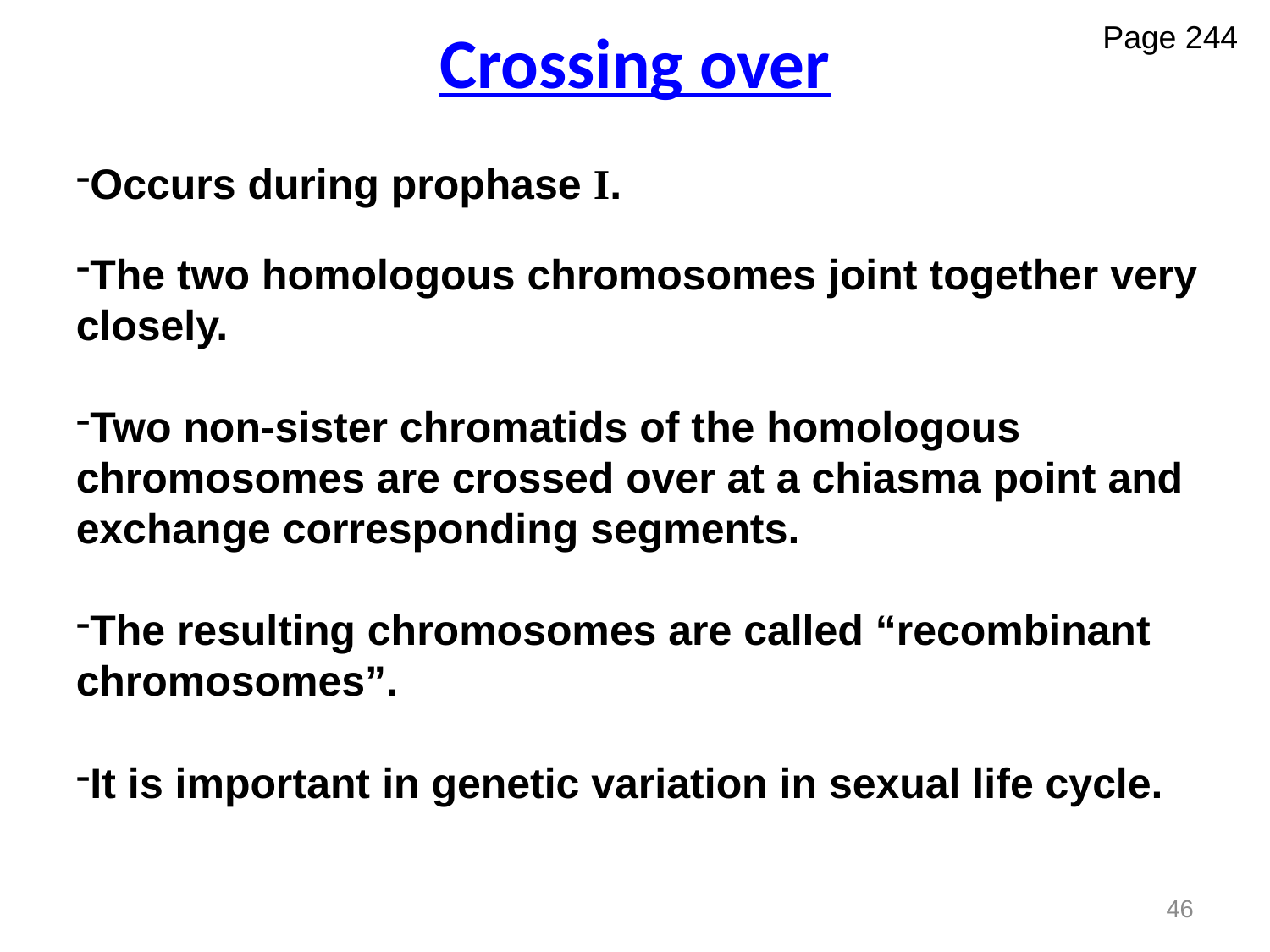

# Crossing over
Page 244
Occurs during prophase I.

The two homologous chromosomes joint together very closely.

Two non-sister chromatids of the homologous chromosomes are crossed over at a chiasma point and exchange corresponding segments.

The resulting chromosomes are called “recombinant chromosomes”.

It is important in genetic variation in sexual life cycle.
46